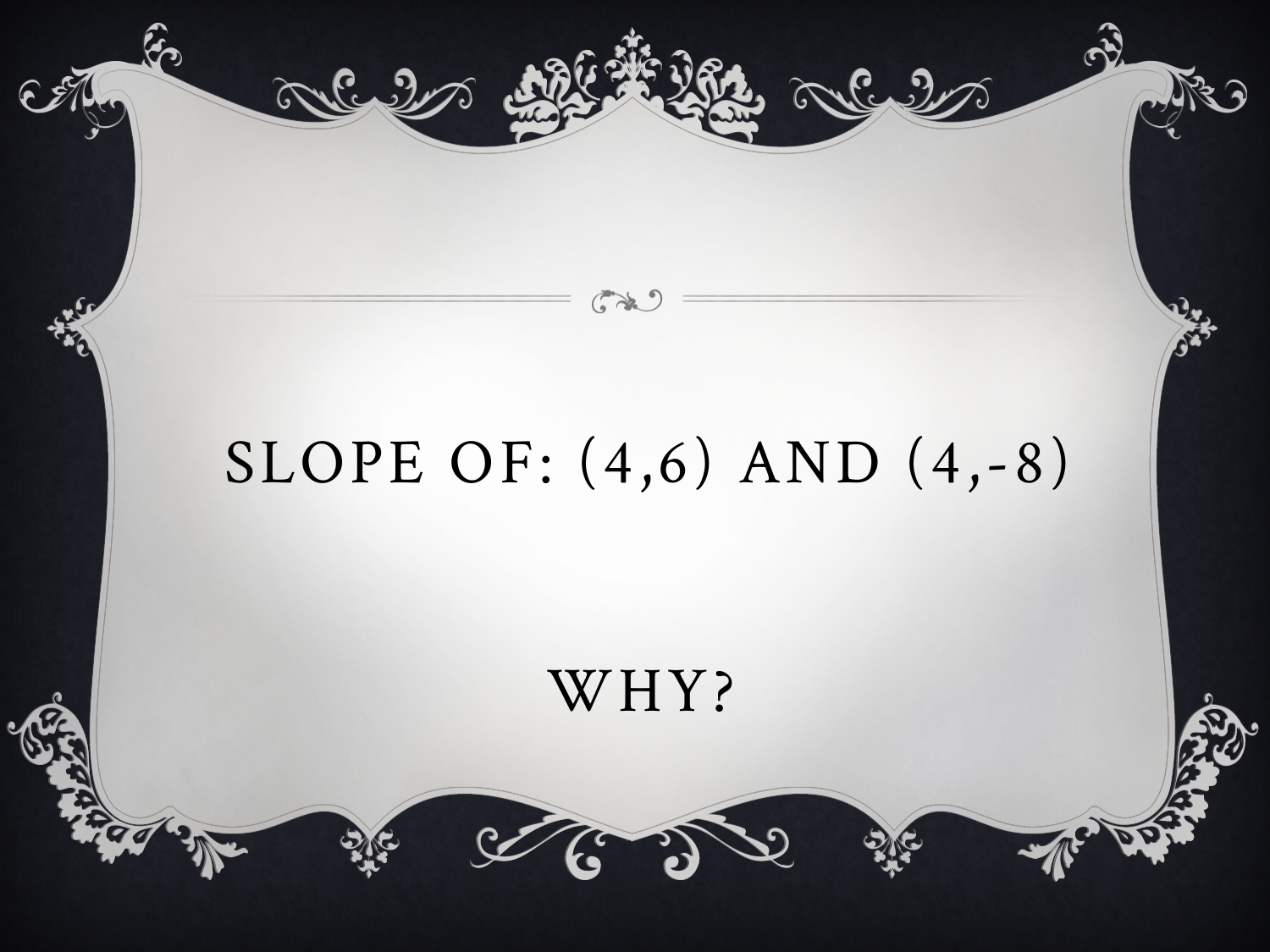

# Slope of: (4,6) and (4,-8) Why?